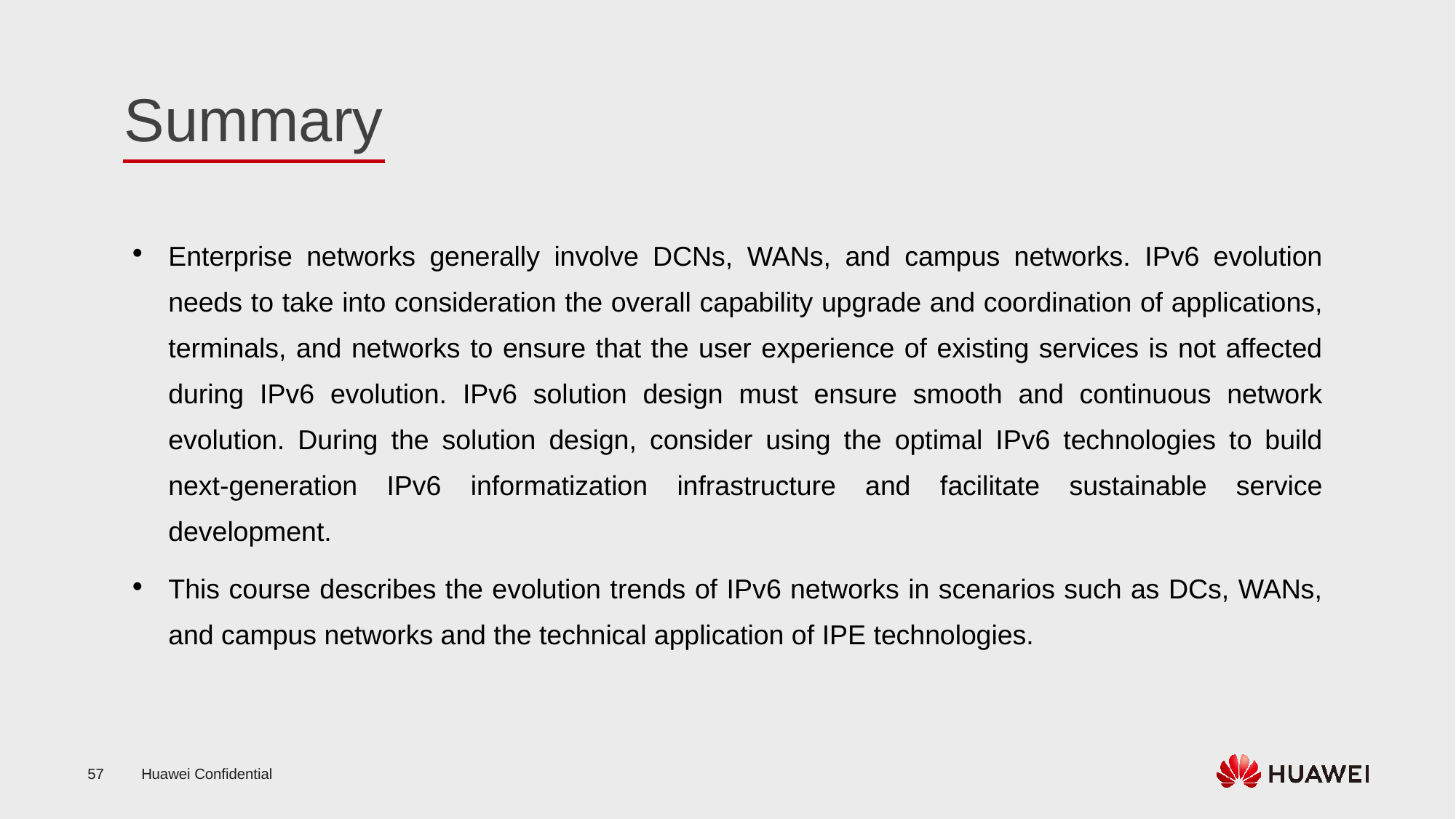

Enterprise networks generally involve DCNs, WANs, and campus networks. IPv6 evolution needs to take into consideration the overall capability upgrade and coordination of applications, terminals, and networks to ensure that the user experience of existing services is not affected during IPv6 evolution. IPv6 solution design must ensure smooth and continuous network evolution. During the solution design, consider using the optimal IPv6 technologies to build next-generation IPv6 informatization infrastructure and facilitate sustainable service development.
This course describes the evolution trends of IPv6 networks in scenarios such as DCs, WANs, and campus networks and the technical application of IPE technologies.